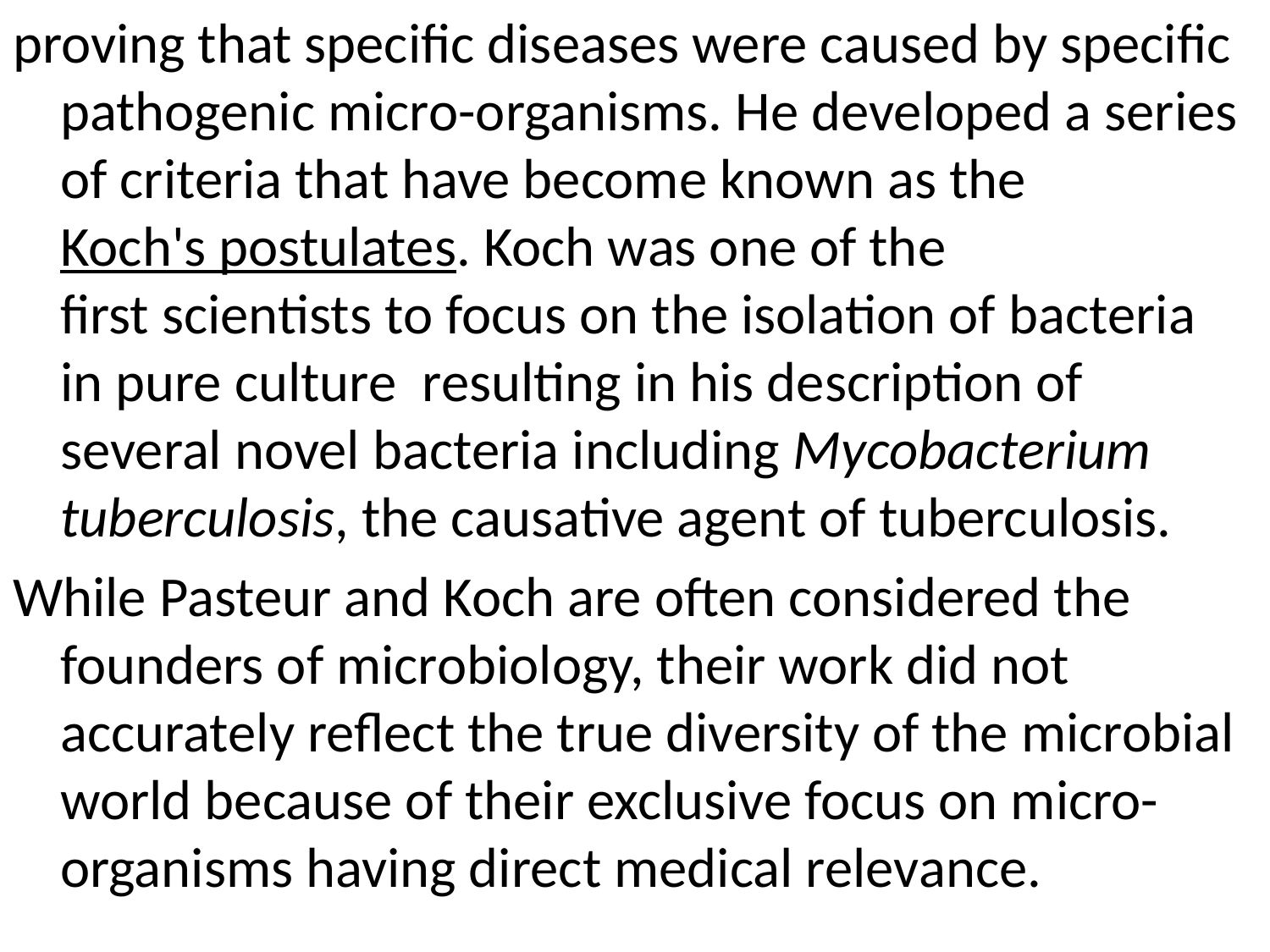

proving that specific diseases were caused by specific pathogenic micro-organisms. He developed a series of criteria that have become known as the Koch's postulates. Koch was one of the first scientists to focus on the isolation of bacteria in pure culture  resulting in his description of several novel bacteria including Mycobacterium tuberculosis, the causative agent of tuberculosis.
While Pasteur and Koch are often considered the founders of microbiology, their work did not accurately reflect the true diversity of the microbial world because of their exclusive focus on micro-organisms having direct medical relevance.

#